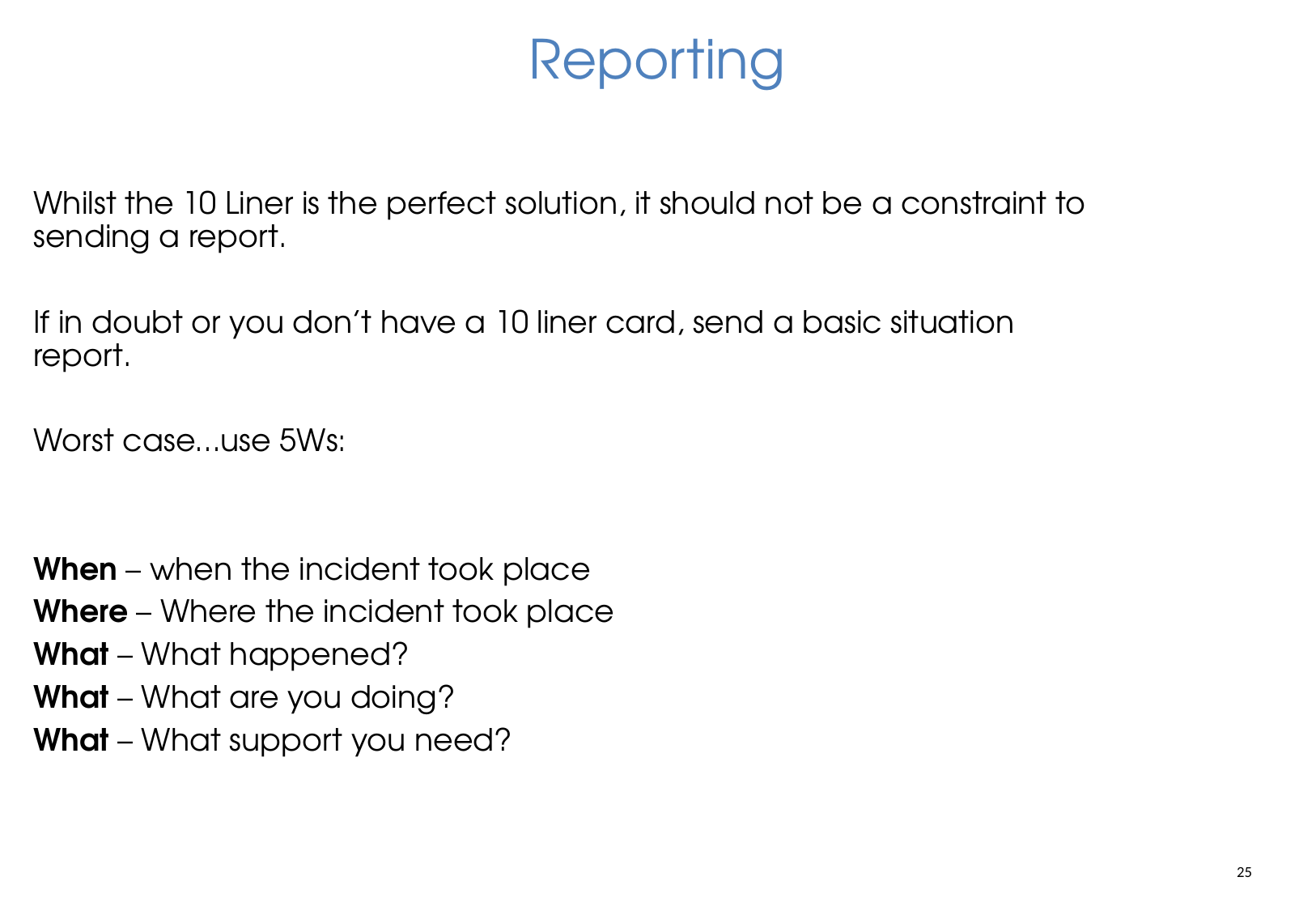

Reporting
Whilst the 10 Liner is the perfect solution, it should not be a constraint to sending a report.

If in doubt or you don’t have a 10 liner card, send a basic situation report.

Worst case…use 5Ws:

When – when the incident took place
Where – Where the incident took place
What – What happened?
What – What are you doing?
What – What support you need?